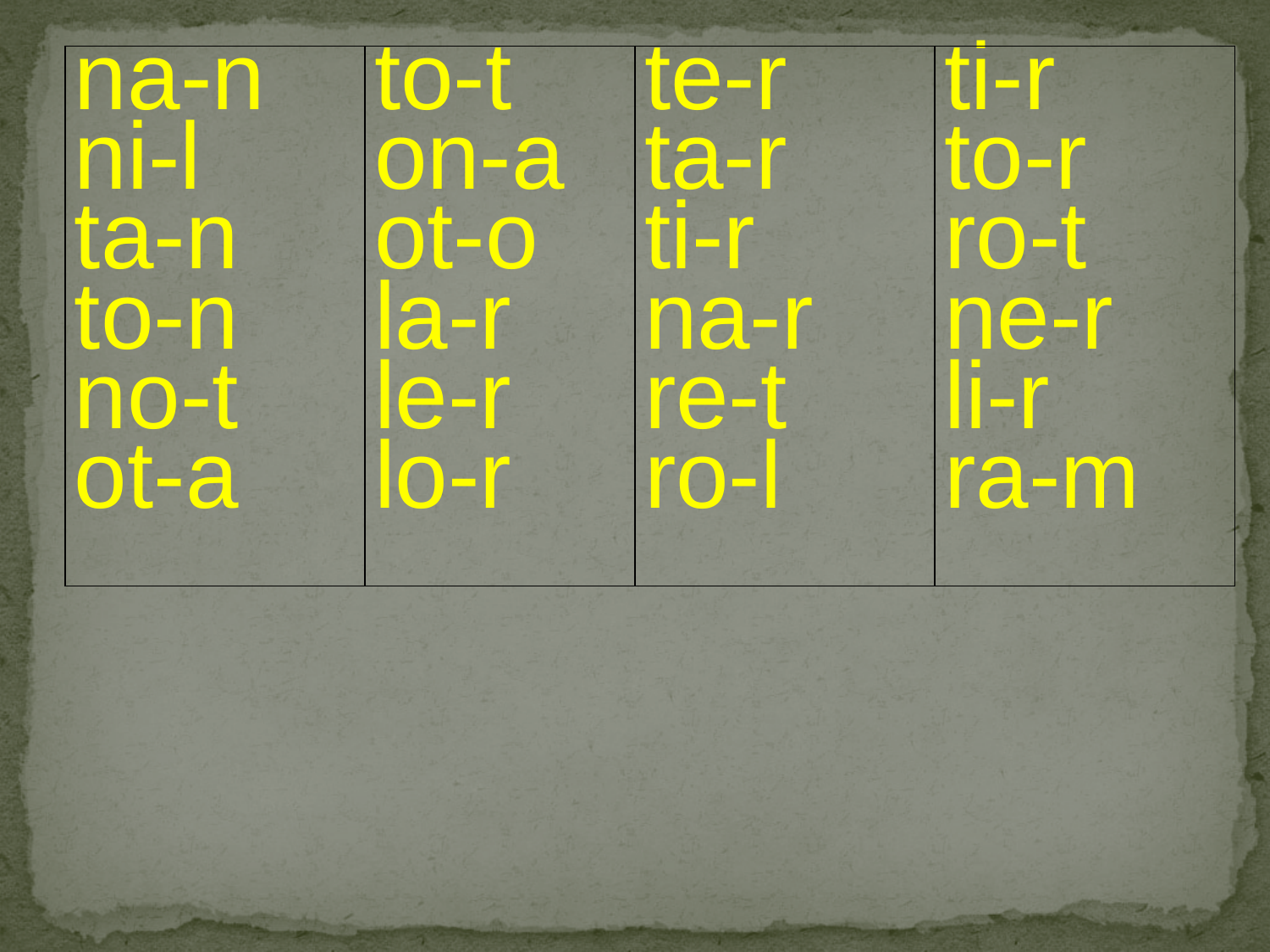

| na-n ni-l ta-n to-n no-t ot-a | to-t on-a ot-o la-r le-r lo-r | te-r ta-r ti-r na-r re-t ro-l | ti-r to-r ro-t ne-r li-r ra-m |
| --- | --- | --- | --- |